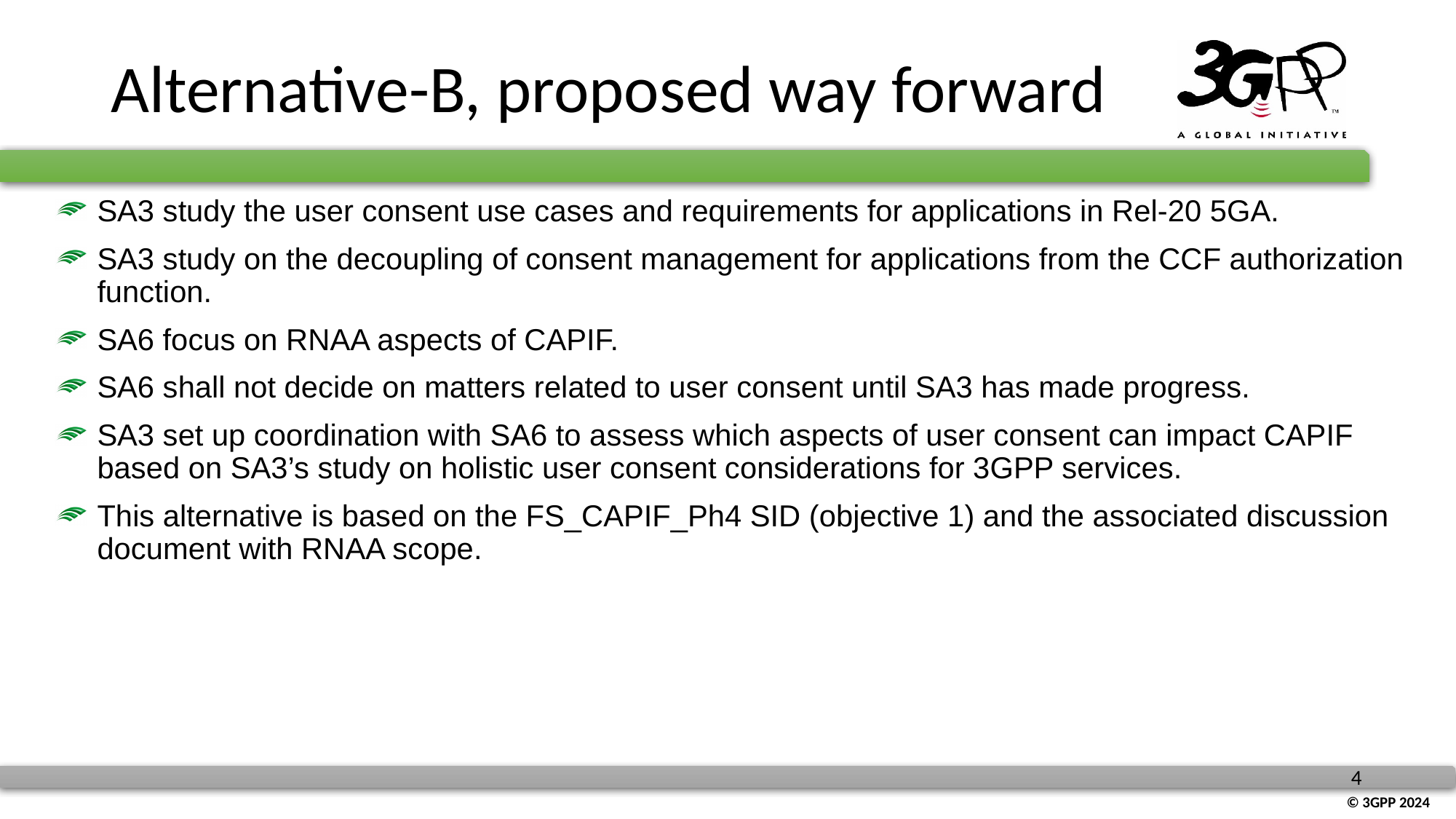

# Alternative-B, proposed way forward
SA3 study the user consent use cases and requirements for applications in Rel-20 5GA.
SA3 study on the decoupling of consent management for applications from the CCF authorization function.
SA6 focus on RNAA aspects of CAPIF.
SA6 shall not decide on matters related to user consent until SA3 has made progress.
SA3 set up coordination with SA6 to assess which aspects of user consent can impact CAPIF based on SA3’s study on holistic user consent considerations for 3GPP services.
This alternative is based on the FS_CAPIF_Ph4 SID (objective 1) and the associated discussion document with RNAA scope.